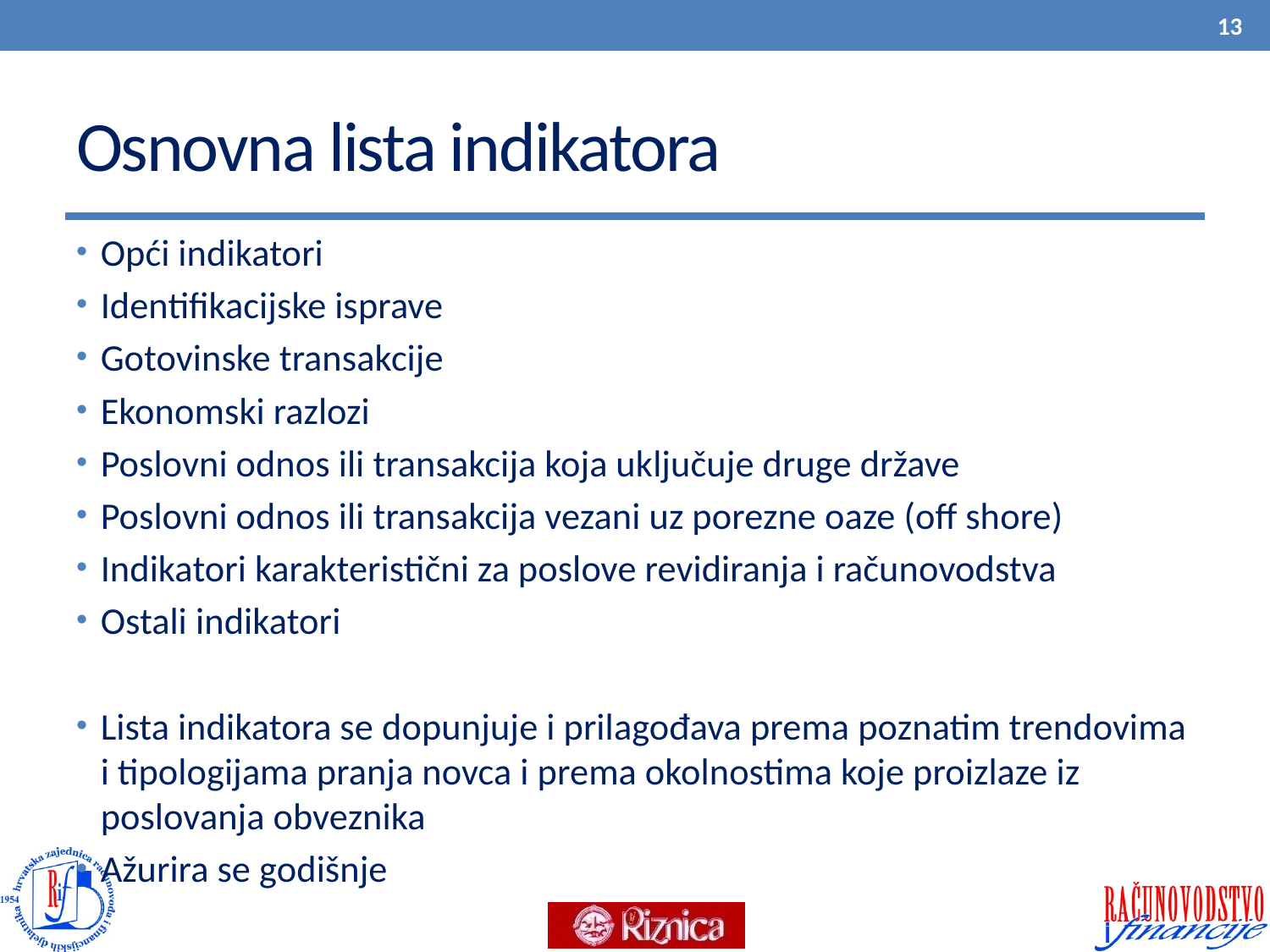

13
# Osnovna lista indikatora
Opći indikatori
Identifikacijske isprave
Gotovinske transakcije
Ekonomski razlozi
Poslovni odnos ili transakcija koja uključuje druge države
Poslovni odnos ili transakcija vezani uz porezne oaze (off shore)
Indikatori karakteristični za poslove revidiranja i računovodstva
Ostali indikatori

Lista indikatora se dopunjuje i prilagođava prema poznatim trendovima i tipologijama pranja novca i prema okolnostima koje proizlaze iz poslovanja obveznika
Ažurira se godišnje